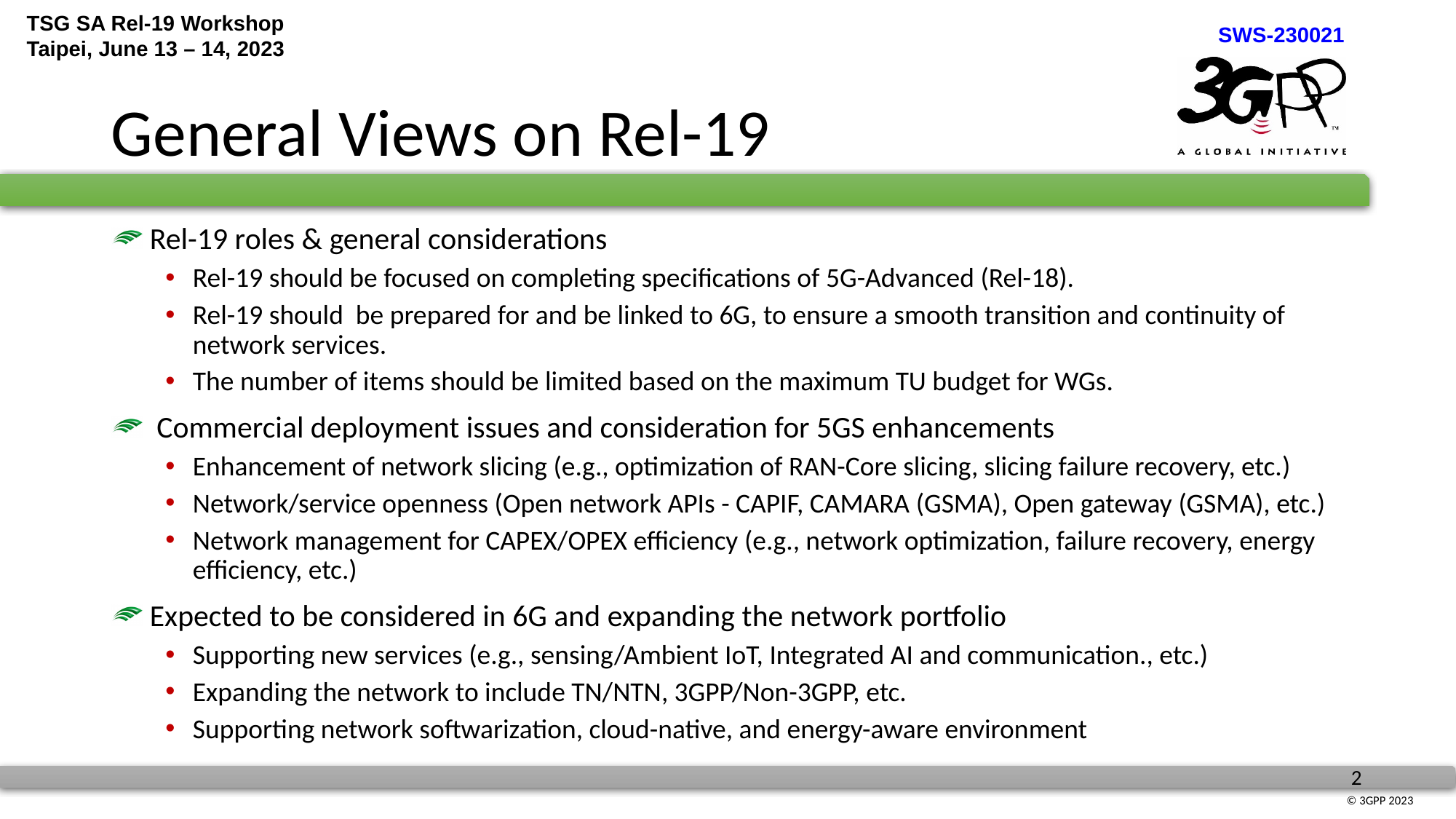

# General Views on Rel-19
 Rel-19 roles & general considerations
Rel-19 should be focused on completing specifications of 5G-Advanced (Rel-18).
Rel-19 should  be prepared for and be linked to 6G, to ensure a smooth transition and continuity of network services.
The number of items should be limited based on the maximum TU budget for WGs.
  Commercial deployment issues and consideration for 5GS enhancements
Enhancement of network slicing (e.g., optimization of RAN-Core slicing, slicing failure recovery, etc.)
Network/service openness (Open network APIs - CAPIF, CAMARA (GSMA), Open gateway (GSMA), etc.)
Network management for CAPEX/OPEX efficiency (e.g., network optimization, failure recovery, energy efficiency, etc.)
 Expected to be considered in 6G and expanding the network portfolio
Supporting new services (e.g., sensing/Ambient IoT, Integrated AI and communication., etc.)
Expanding the network to include TN/NTN, 3GPP/Non-3GPP, etc.
Supporting network softwarization, cloud-native, and energy-aware environment